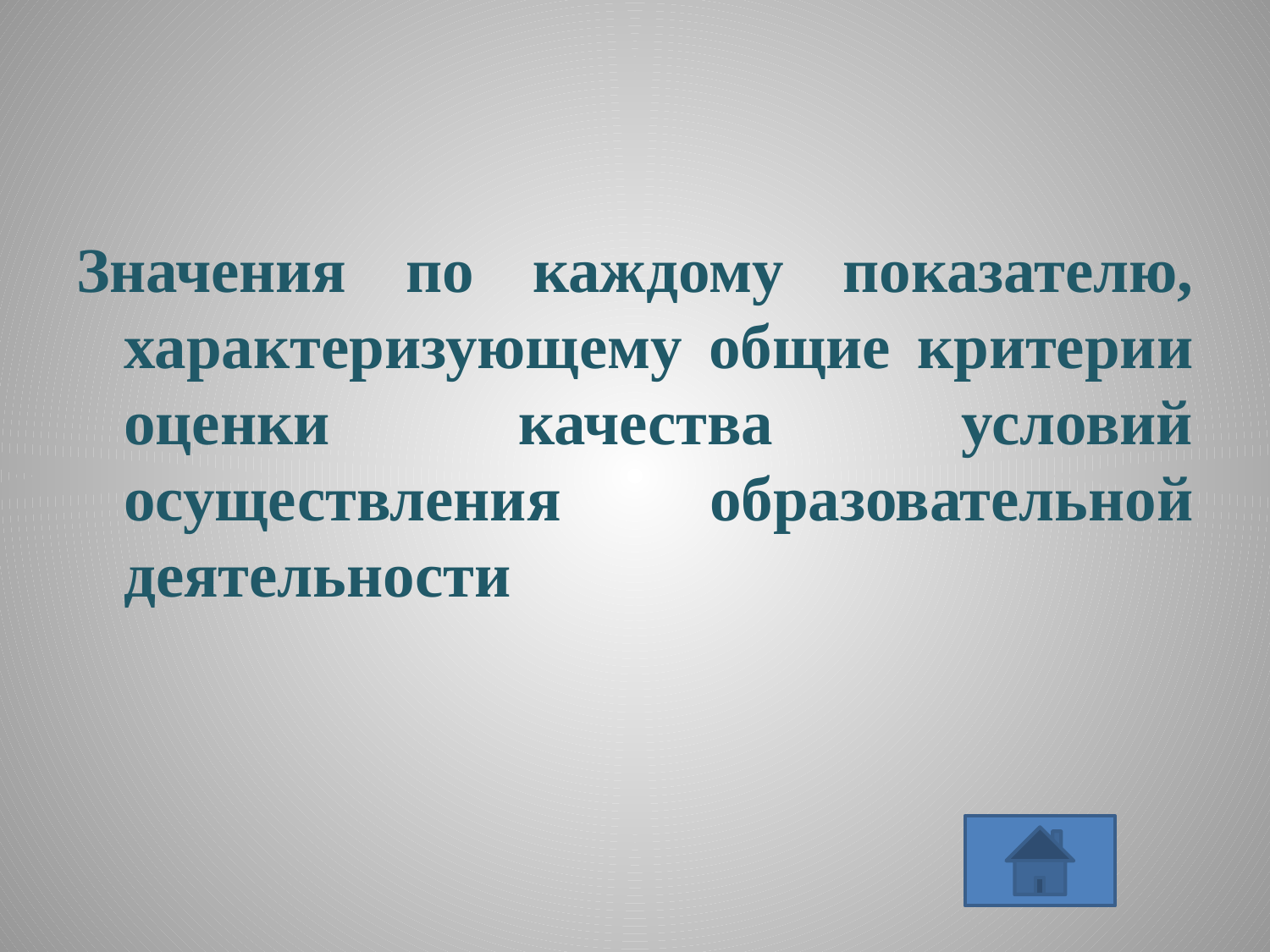

Значения по каждому показателю, характеризующему общие критерии оценки качества условий осуществления образовательной деятельности